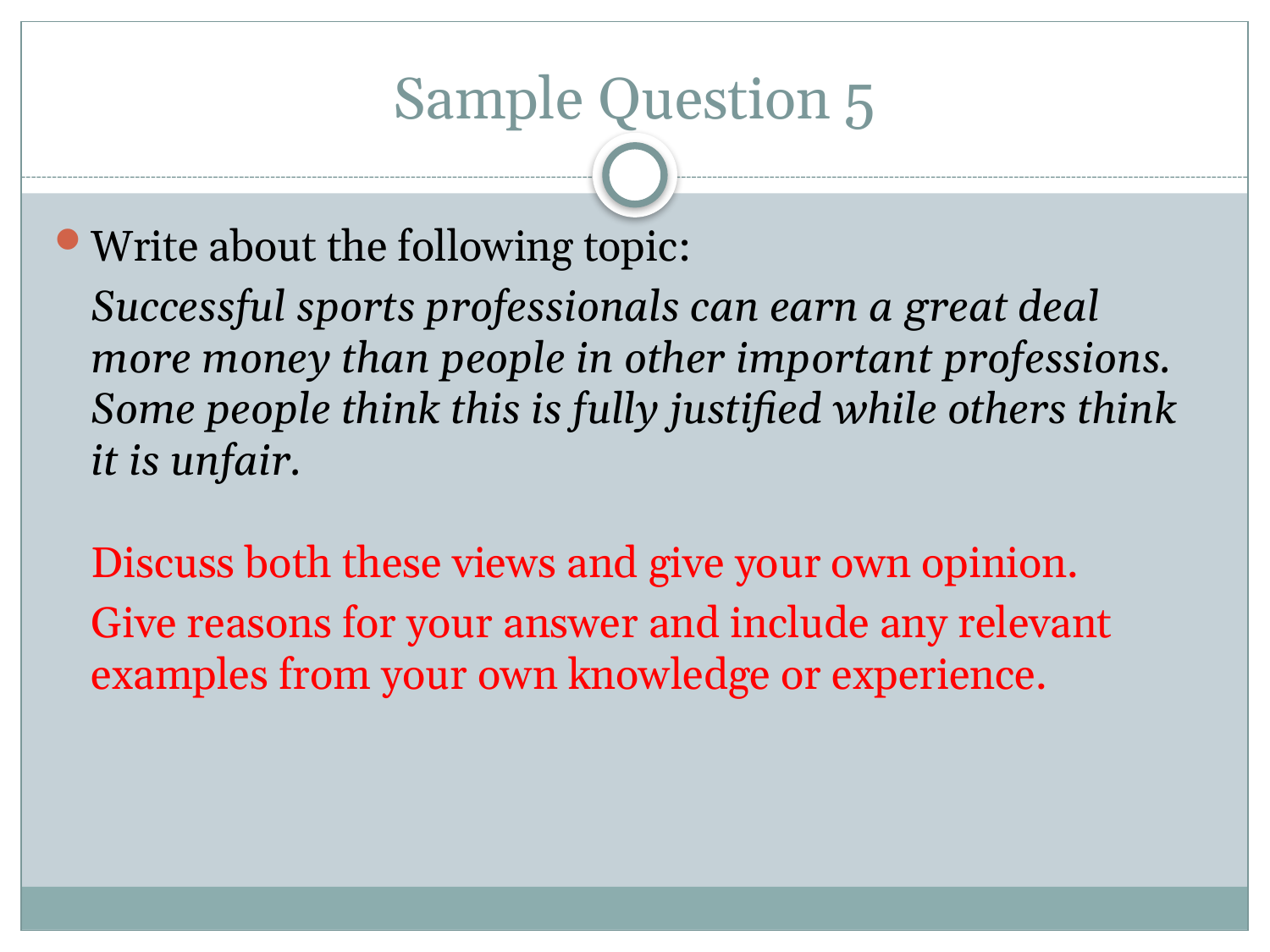

# Sample Question 5
Write about the following topic:
	Successful sports professionals can earn a great deal more money than people in other important professions.
Some people think this is fully justified while others think it is unfair.
Discuss both these views and give your own opinion.
	Give reasons for your answer and include any relevant examples from your own knowledge or experience.